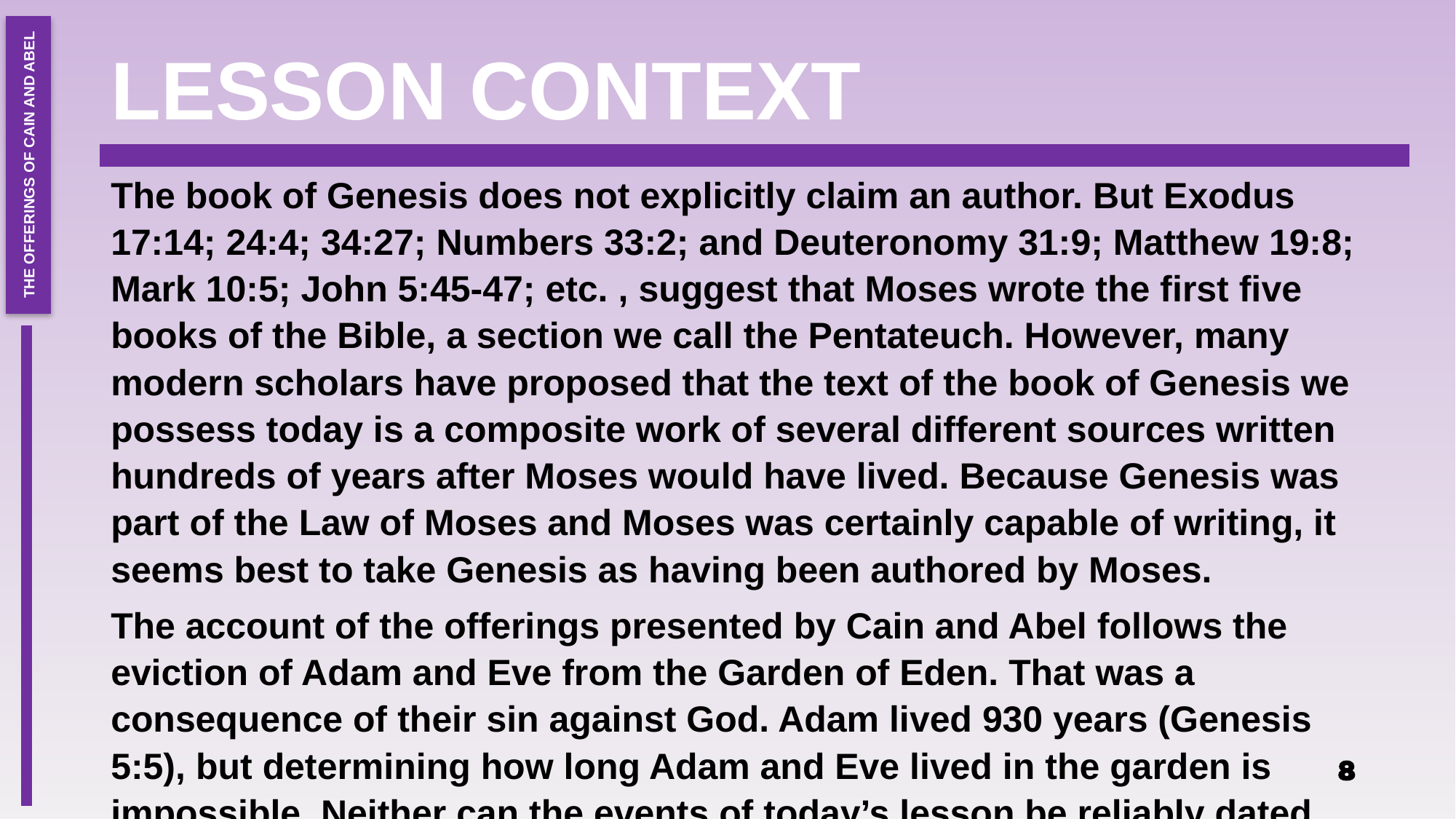

# Lesson Context
The Offerings of Cain and Abel
The book of Genesis does not explicitly claim an author. But Exodus 17:14; 24:4; 34:27; Numbers 33:2; and Deuteronomy 31:9; Matthew 19:8; Mark 10:5; John 5:45-47; etc. , suggest that Moses wrote the first five books of the Bible, a section we call the Pentateuch. However, many modern scholars have proposed that the text of the book of Genesis we possess today is a composite work of several different sources written hundreds of years after Moses would have lived. Because Genesis was part of the Law of Moses and Moses was certainly capable of writing, it seems best to take Genesis as having been authored by Moses.

The account of the offerings presented by Cain and Abel follows the eviction of Adam and Eve from the Garden of Eden. That was a consequence of their sin against God. Adam lived 930 years (Genesis 5:5), but determining how long Adam and Eve lived in the garden is impossible. Neither can the events of today’s lesson be reliably dated.
8